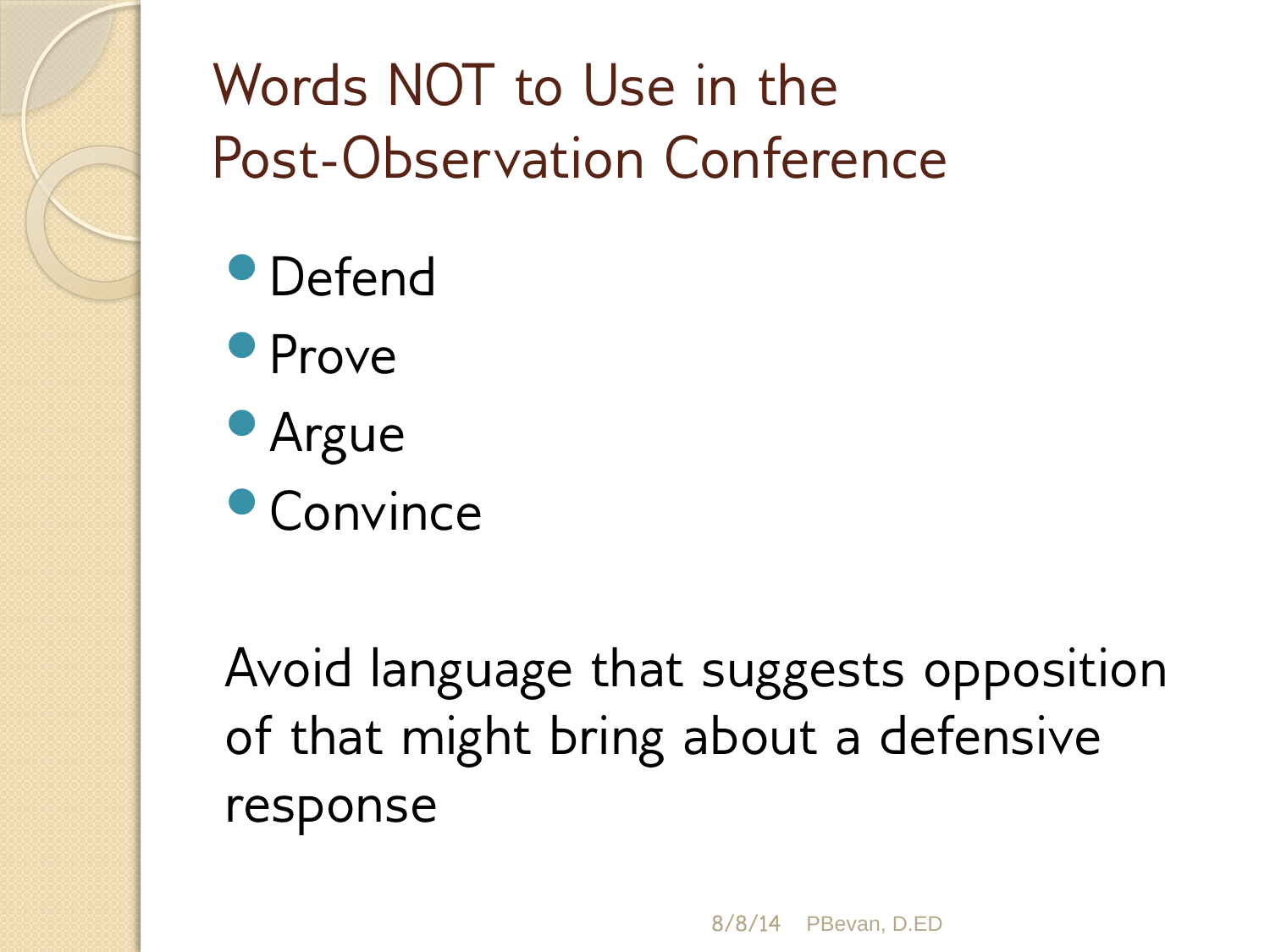

# Words NOT to Use in the Post-Observation Conference
Defend
Prove
Argue
Convince

Avoid language that suggests opposition of that might bring about a defensive response
8/8/14
PBevan, D.ED